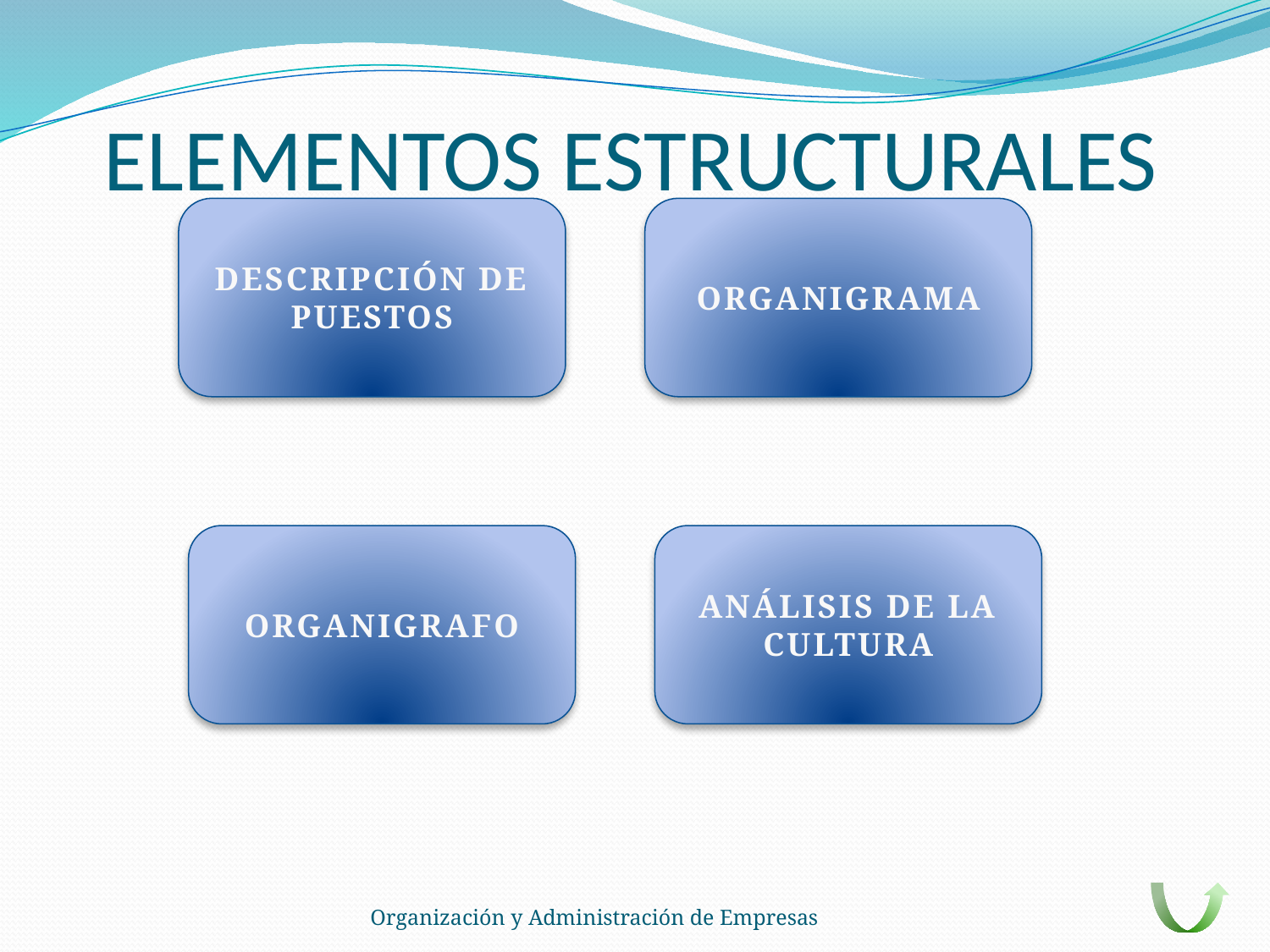

# ELEMENTOS ESTRUCTURALES
DESCRIPCIÓN DE PUESTOS
ORGANIGRAMA
ORGANIGRAFO
ANÁLISIS DE LA CULTURA
Organización y Administración de Empresas